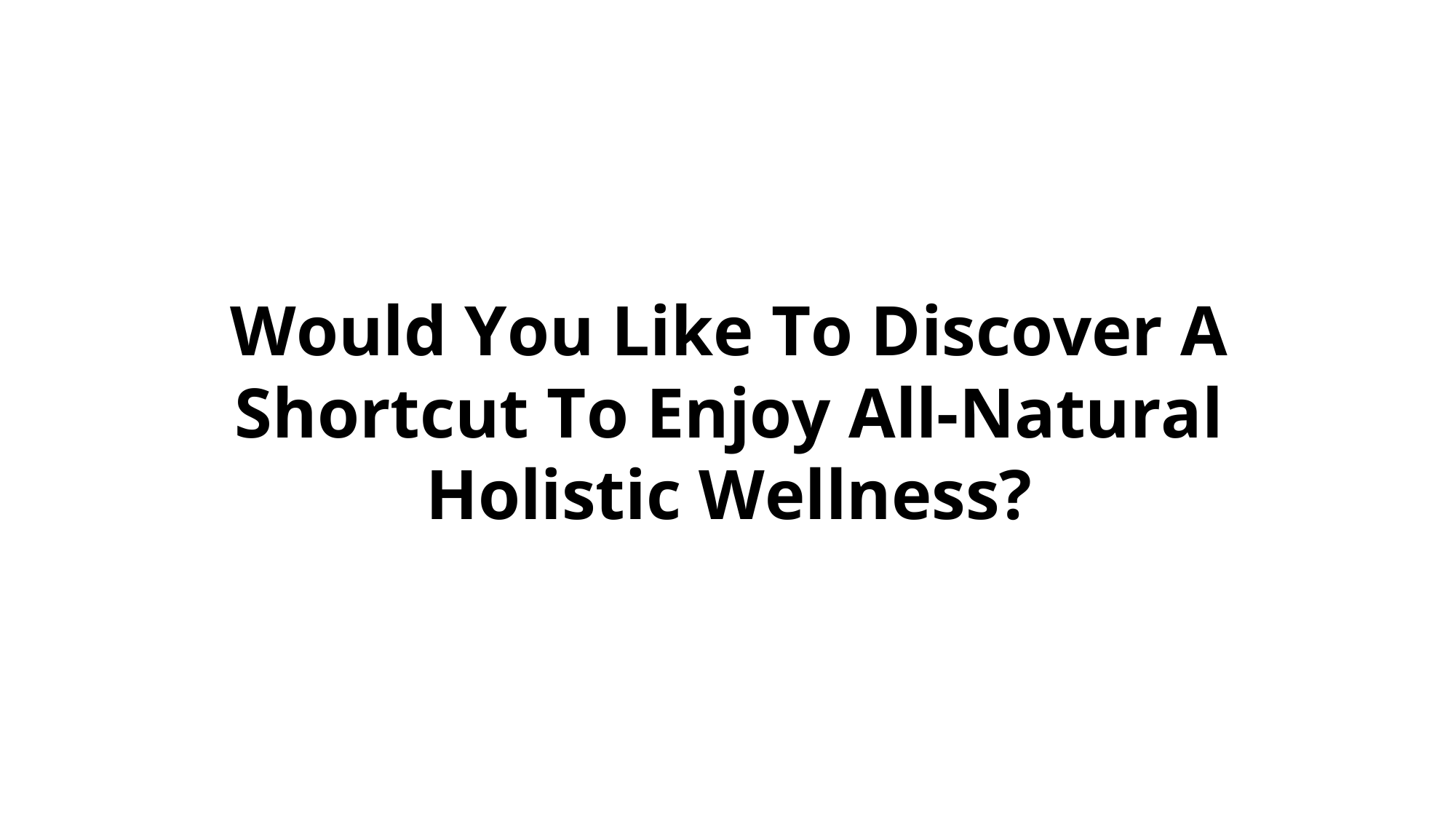

Would You Like To Discover A Shortcut To Enjoy All-Natural Holistic Wellness?